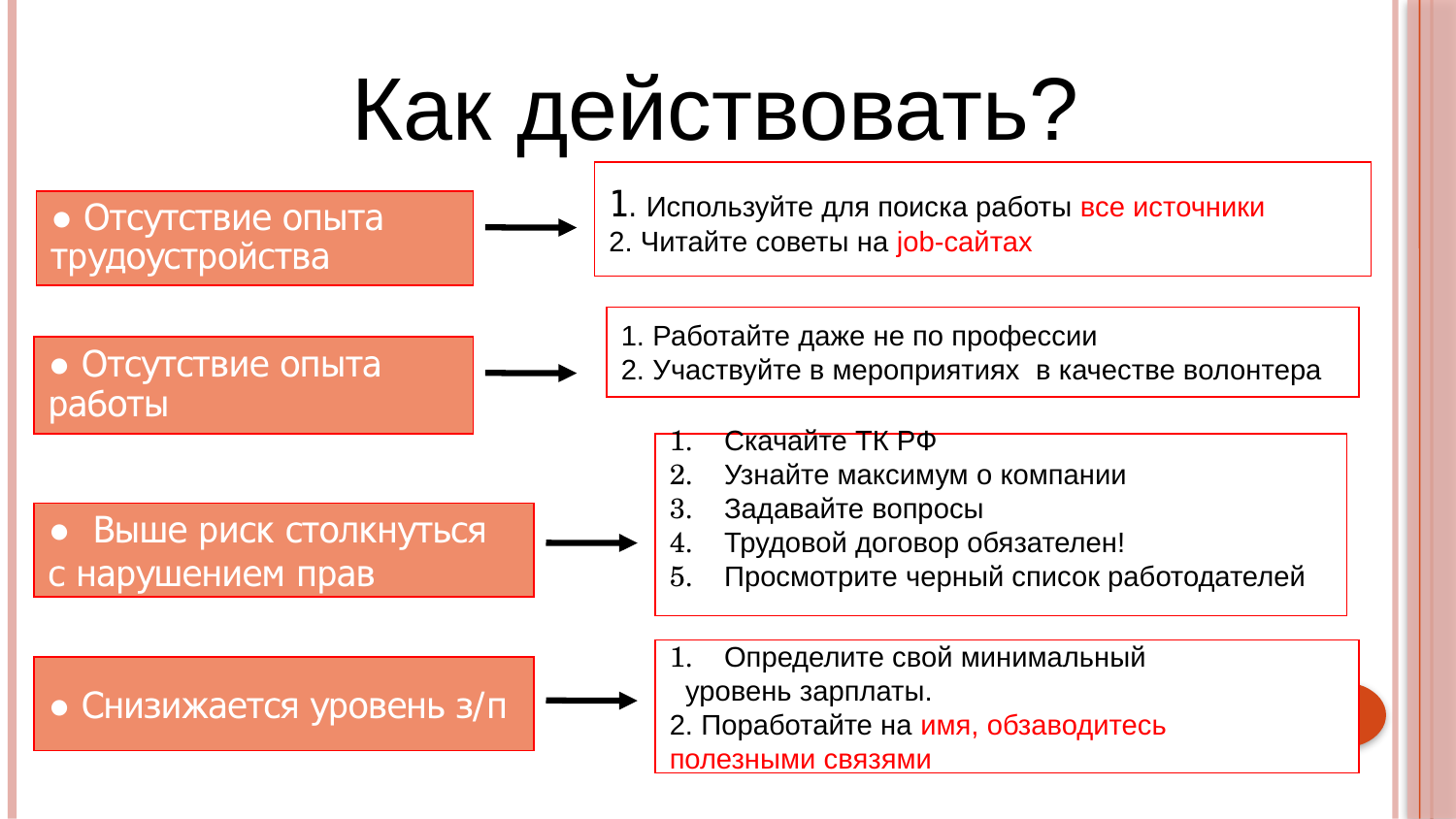

Как действовать?
1. Используйте для поиска работы все источники
2. Читайте советы на job-сайтах
● Отсутствие опыта
трудоустройства

1. Работайте даже не по профессии
2. Участвуйте в мероприятиях  в качестве волонтера

● Отсутствие опыта
работы

Скачайте ТК РФ
Узнайте максимум о компании
Задавайте вопросы
Трудовой договор обязателен!
Просмотрите черный список работодателей

●  Выше риск столкнуться
с нарушением прав

Определите свой минимальный
  уровень зарплаты.
2. Поработайте на имя, обзаводитесь
полезными связями
● Снизижается уровень з/п